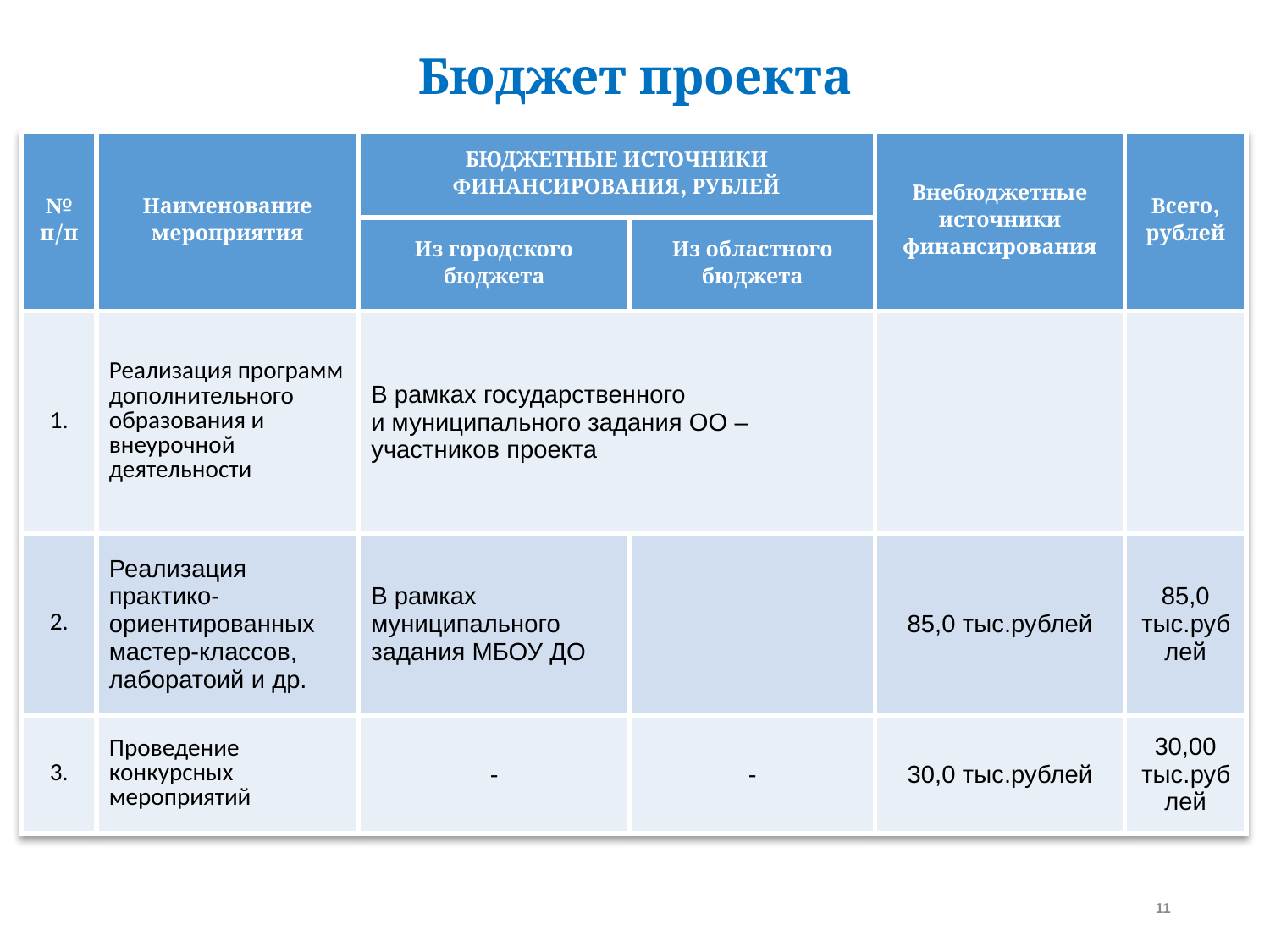

Бюджет проекта
| № п/п | Наименование мероприятия | БЮДЖЕТНЫЕ ИСТОЧНИКИ ФИНАНСИРОВАНИЯ, РУБЛЕЙ |  | Внебюджетные источники финансирования | Всего, рублей |
| --- | --- | --- | --- | --- | --- |
|  |  | Из городского бюджета | Из областного бюджета |  |  |
| 1. | Реализация программ дополнительного образования и внеурочной деятельности | В рамках государственного и муниципального задания ОО – участников проекта |  |  |  |
| 2. | Реализация практико-ориентированных мастер-классов, лаборатоий и др. | В рамках муниципального задания МБОУ ДО |  | 85,0 тыс.рублей | 85,0 тыс.рублей |
| 3. | Проведение конкурсных мероприятий | - | - | 30,0 тыс.рублей | 30,00 тыс.рублей |
#

11